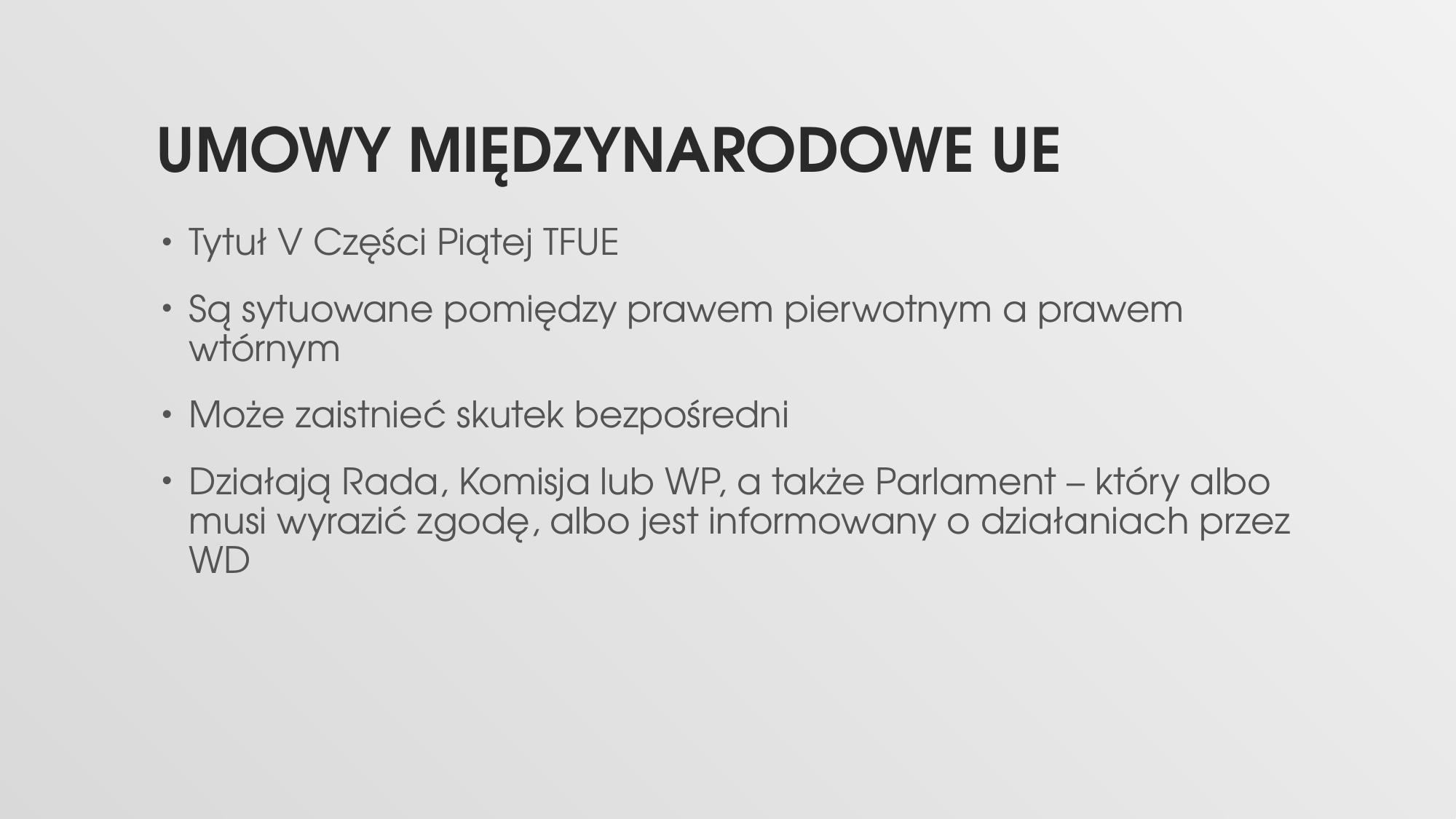

# Umowy międzynarodowe ue
Tytuł V Części Piątej TFUE
Są sytuowane pomiędzy prawem pierwotnym a prawem wtórnym
Może zaistnieć skutek bezpośredni
Działają Rada, Komisja lub WP, a także Parlament – który albo musi wyrazić zgodę, albo jest informowany o działaniach przez WD